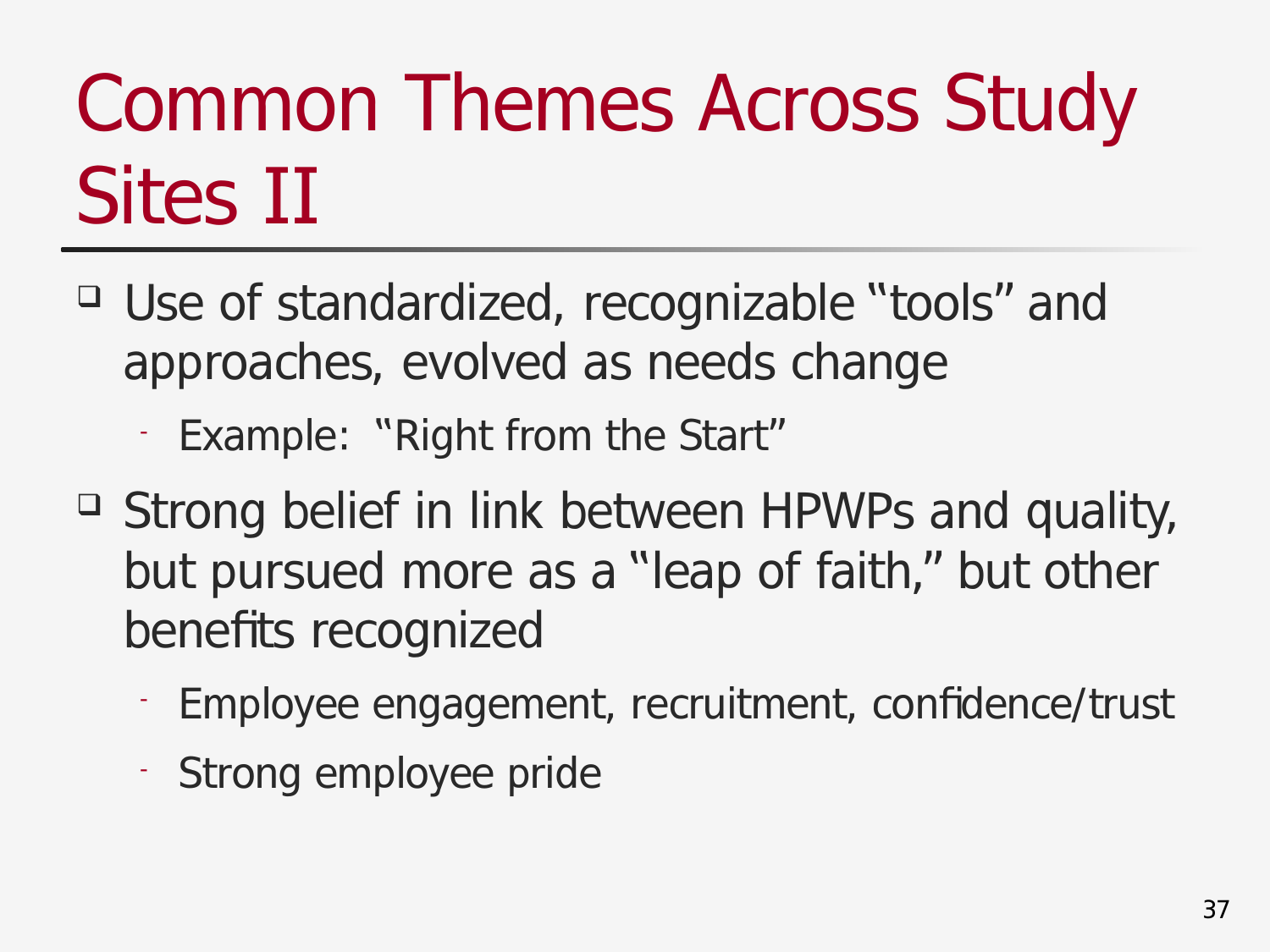

# Common Themes Across Study Sites II
Use of standardized, recognizable “tools” and approaches, evolved as needs change
Example:  “Right from the Start”
Strong belief in link between HPWPs and quality, but pursued more as a “leap of faith,” but other benefits recognized
Employee engagement, recruitment, confidence/trust
Strong employee pride
37